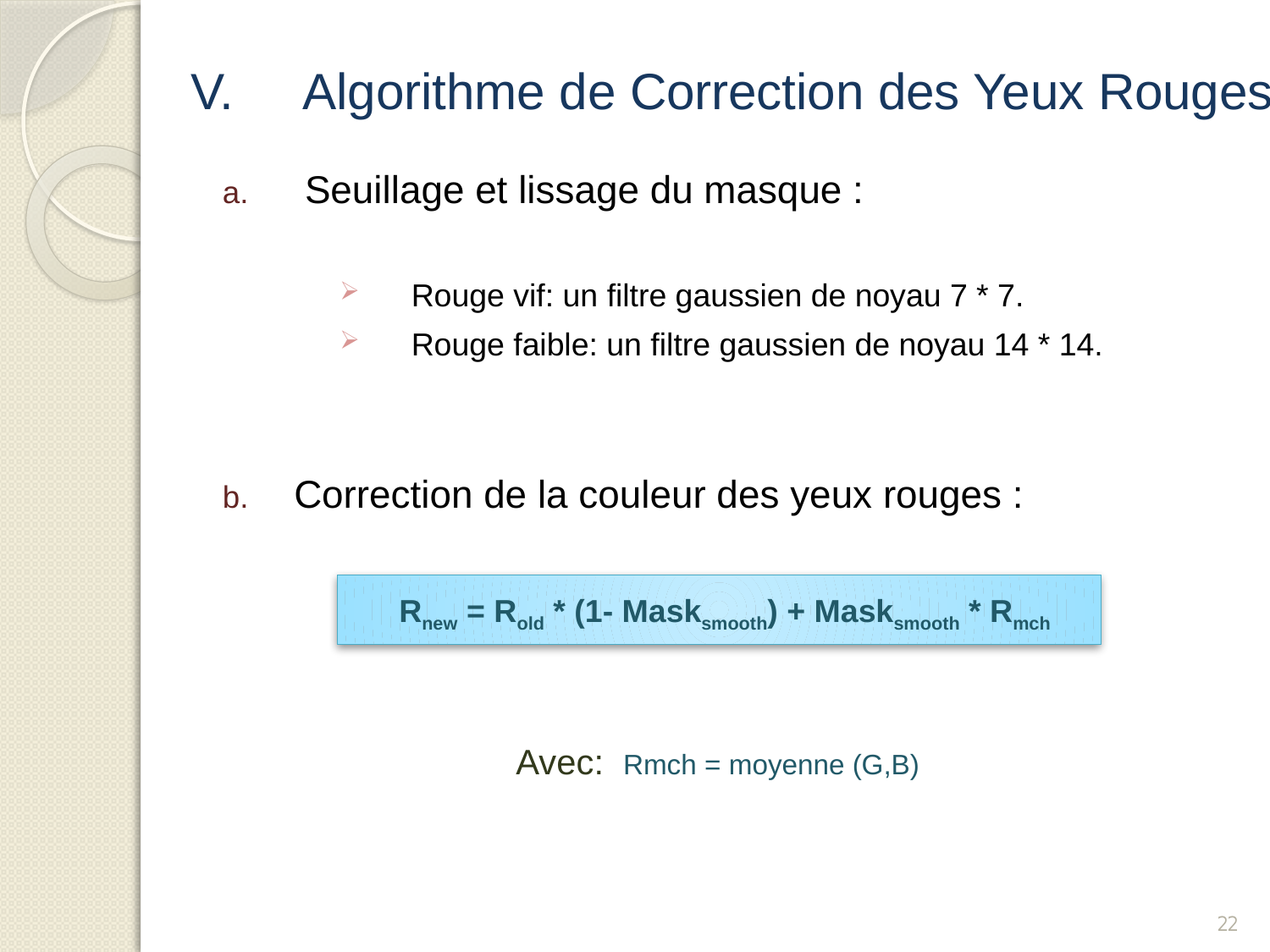

# Algorithme de Correction des Yeux Rouges:
 Seuillage et lissage du masque :

Rouge vif: un filtre gaussien de noyau 7 * 7.
Rouge faible: un filtre gaussien de noyau 14 * 14.

Correction de la couleur des yeux rouges :

Rnew = Rold * (1- Masksmooth) + Masksmooth * Rmch
			Avec:  Rmch = moyenne (G,B)

22